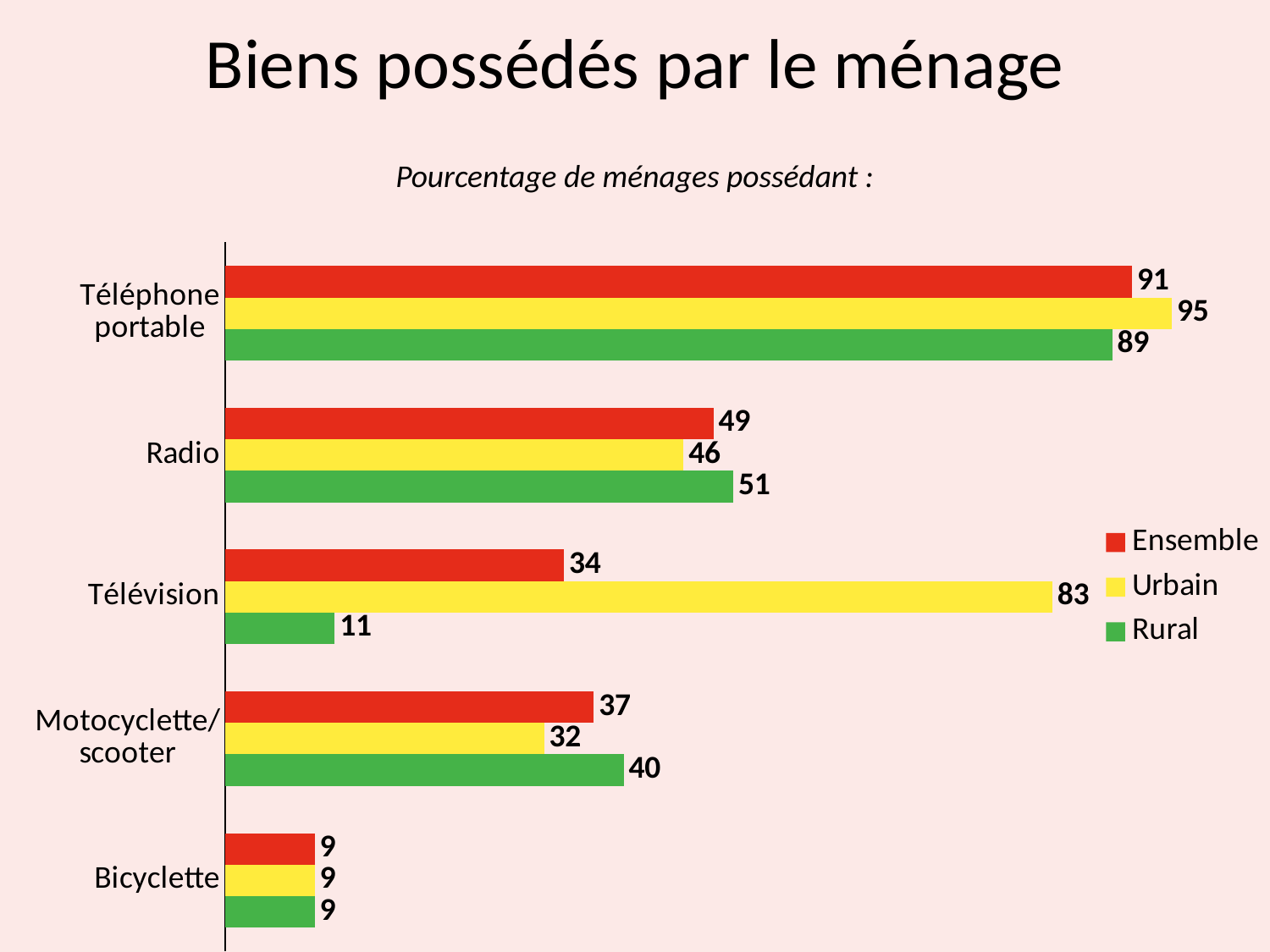

# Biens possédés par le ménage
Pourcentage de ménages possédant :

### Chart

| Category | Rural | Urbain | Ensemble |
|---|---|---|---|
| Bicyclette | 9.0 | 9.0 | 9.0 |
| Motocyclette/
scooter | 40.0 | 32.0 | 37.0 |
| Télévision | 11.0 | 83.0 | 34.0 |
| Radio | 51.0 | 46.0 | 49.0 |
| Téléphone portable | 89.0 | 95.0 | 91.0 |